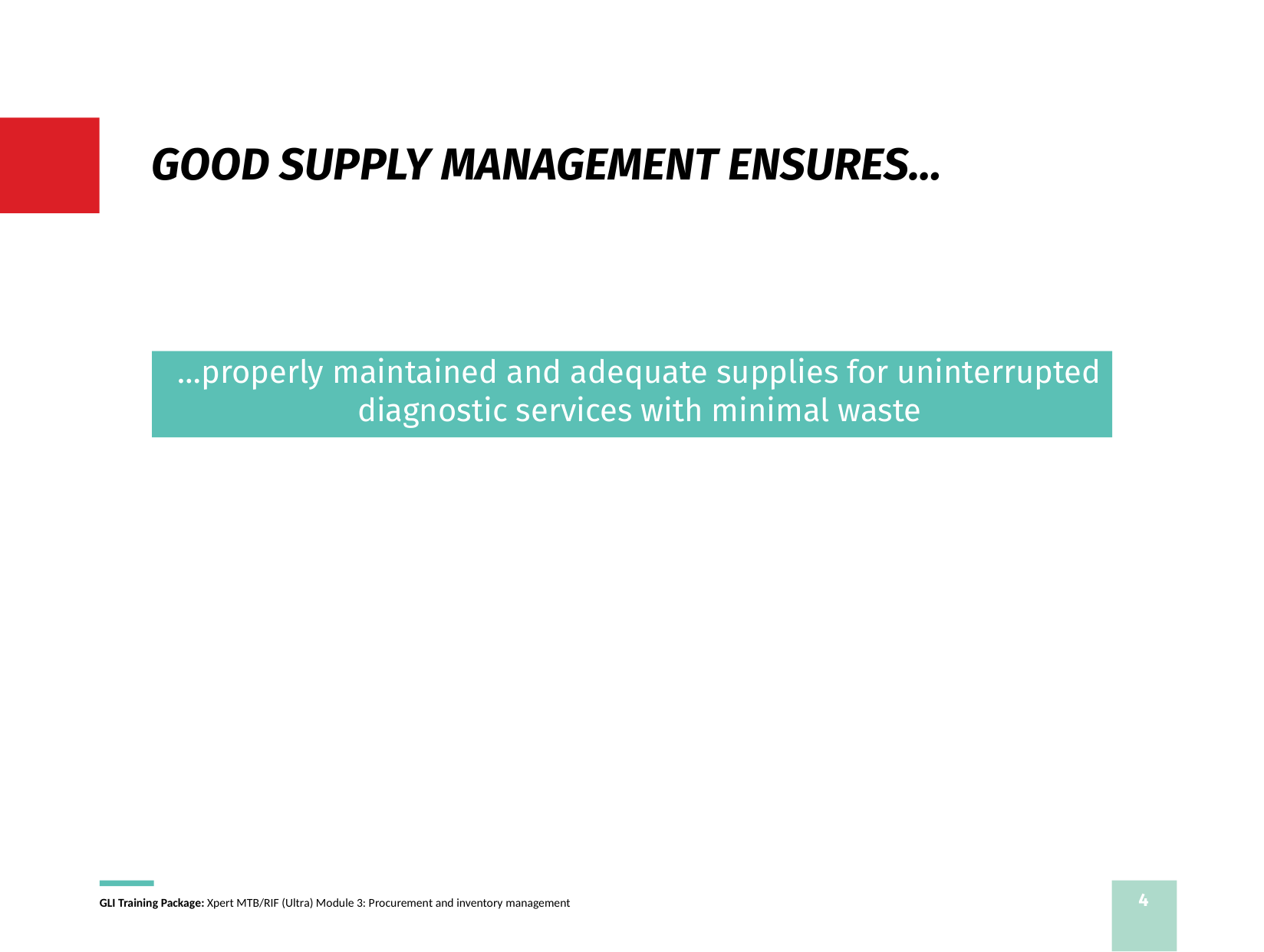

# GOOD SUPPLY MANAGEMENT ENSURES…
…properly maintained and adequate supplies for uninterrupted diagnostic services with minimal waste